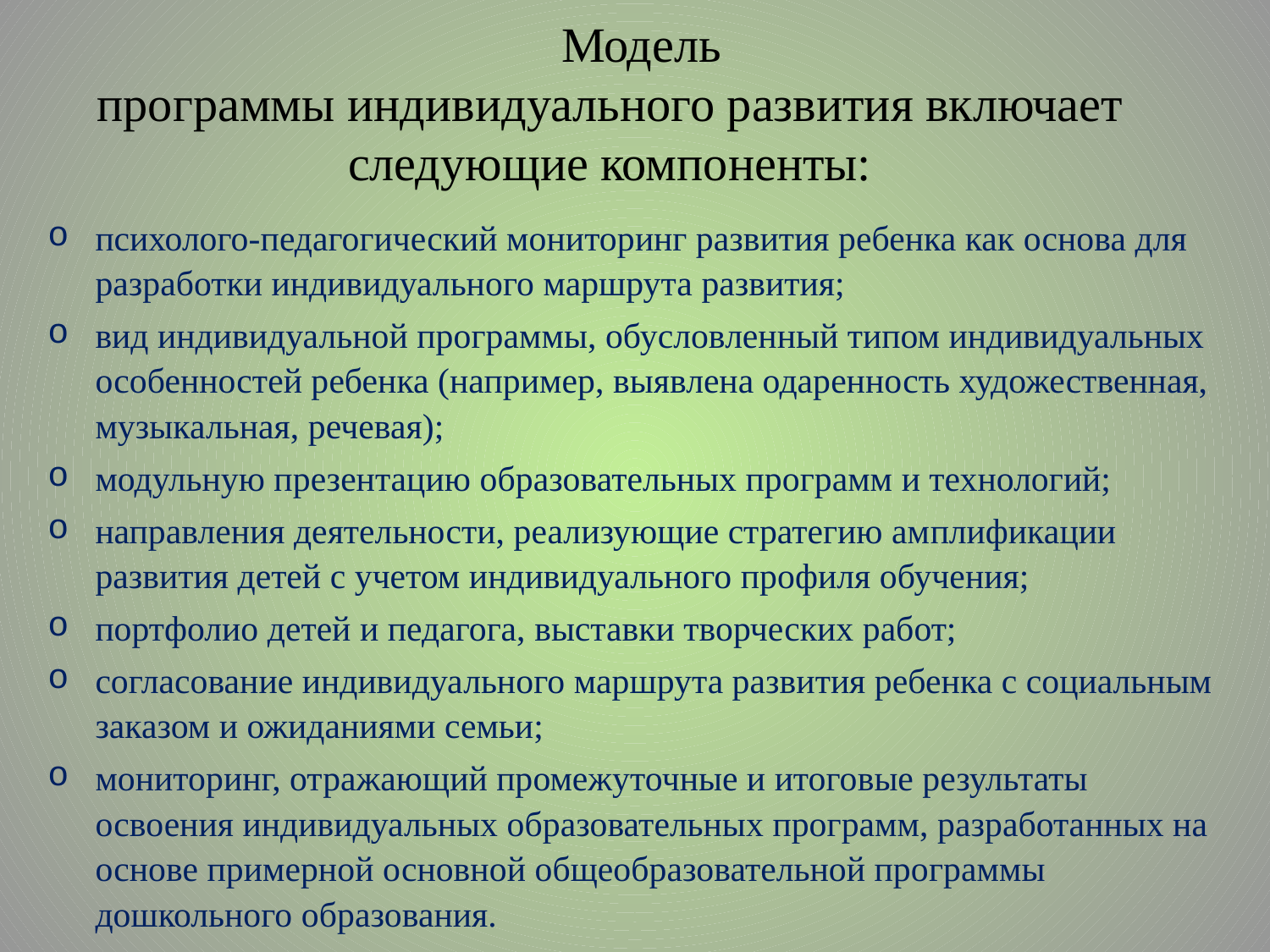

# Модель программы индивидуального развития включает следующие компоненты:
психолого-педагогический мо­ниторинг развития ребенка как основа для разработки индивидуального маршрута развития;
вид индивидуальной про­граммы, обусловленный типом индивидуальных особенностей ребенка (на­пример, выявлена одарен­ность художественная, музы­кальная, речевая);
модульную презентацию об­разовательных программ и технологий;
направления деятельности, реализующие стратегию ам­плификации развития детей с учетом индивидуального профиля обучения;
портфолио детей и педагога, выставки творческих работ;
согласование индивидуально­го маршрута развития ребен­ка с социальным заказом и ожиданиями семьи;
мониторинг, отражающий промежуточные и итоговые результаты освоения индиви­дуальных образовательных программ, разработанных на основе примерной основной общеобразовательной про­граммы дошкольного образо­вания.